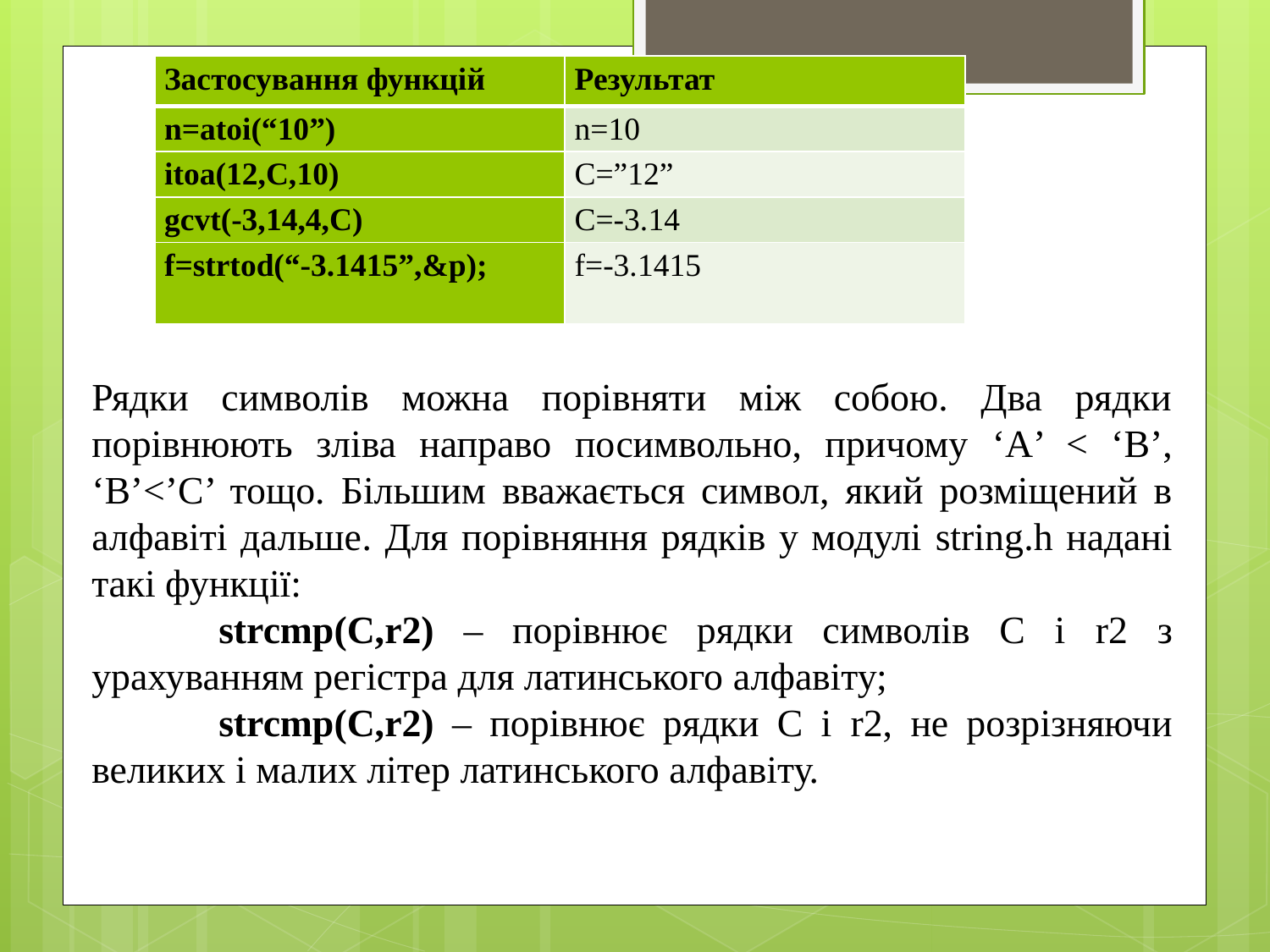

| Застосування функцій | Результат |
| --- | --- |
| n=atoi(“10”) | n=10 |
| itoa(12,C,10) | C=”12” |
| gcvt(-3,14,4,C) | C=-3.14 |
| f=strtod(“-3.1415”,&p); | f=-3.1415 |
Рядки символів можна порівняти між собою. Два рядки порівнюють зліва направо посимвольно, причому ‘A’ < ‘B’, ‘B’<’C’ тощо. Більшим вважається символ, який розміщений в алфавіті дальше. Для порівняння рядків у модулі string.h надані такі функції:
	strcmp(C,r2) – порівнює рядки символів С і r2 з урахуванням регістра для латинського алфавіту;
	strcmp(C,r2) – порівнює рядки С і r2, не розрізняючи великих і малих літер латинського алфавіту.